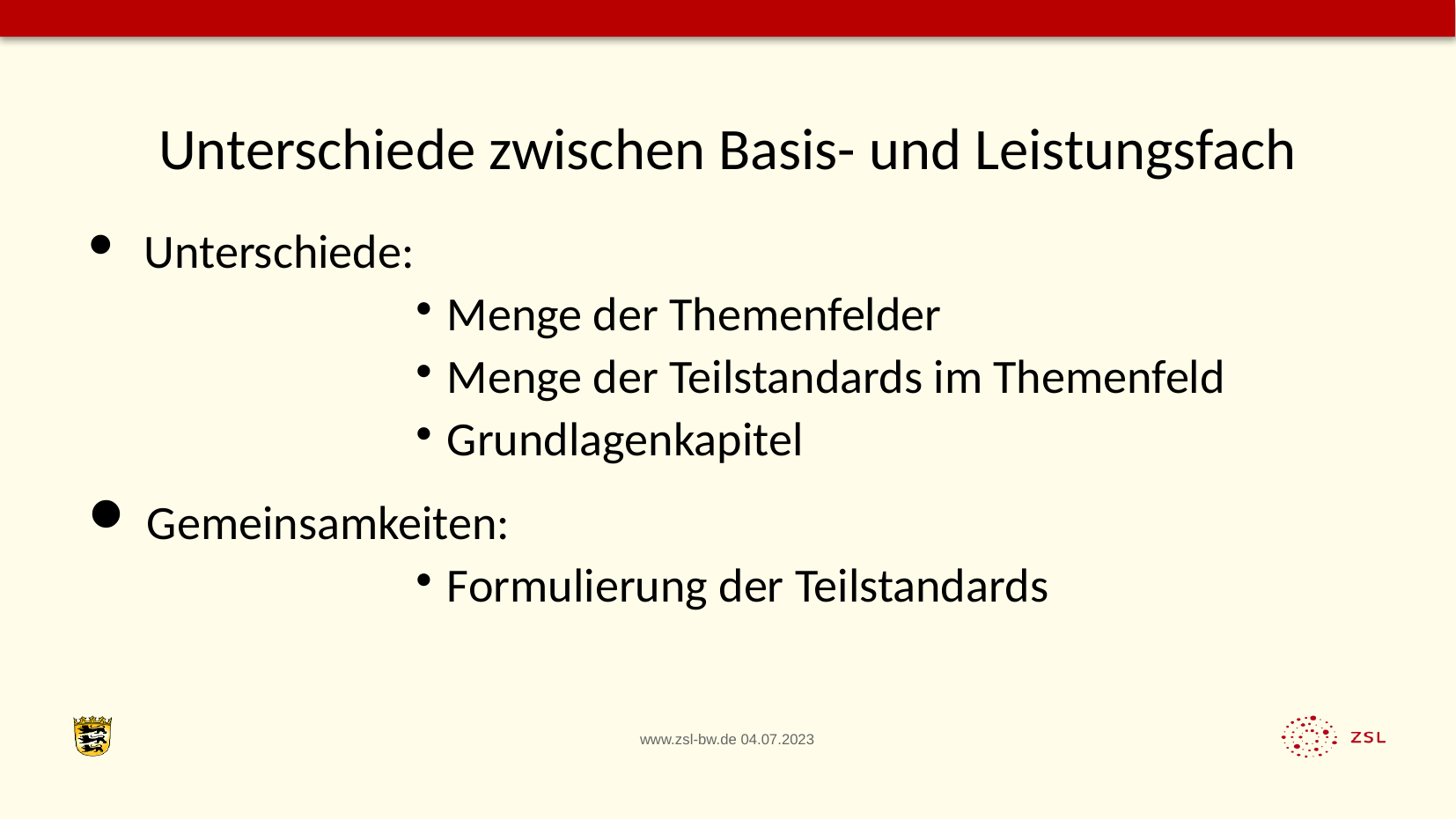

# Unterschiede zwischen Basis- und Leistungsfach
 Unterschiede:
Menge der Themenfelder
Menge der Teilstandards im Themenfeld
Grundlagenkapitel
 Gemeinsamkeiten:
Formulierung der Teilstandards